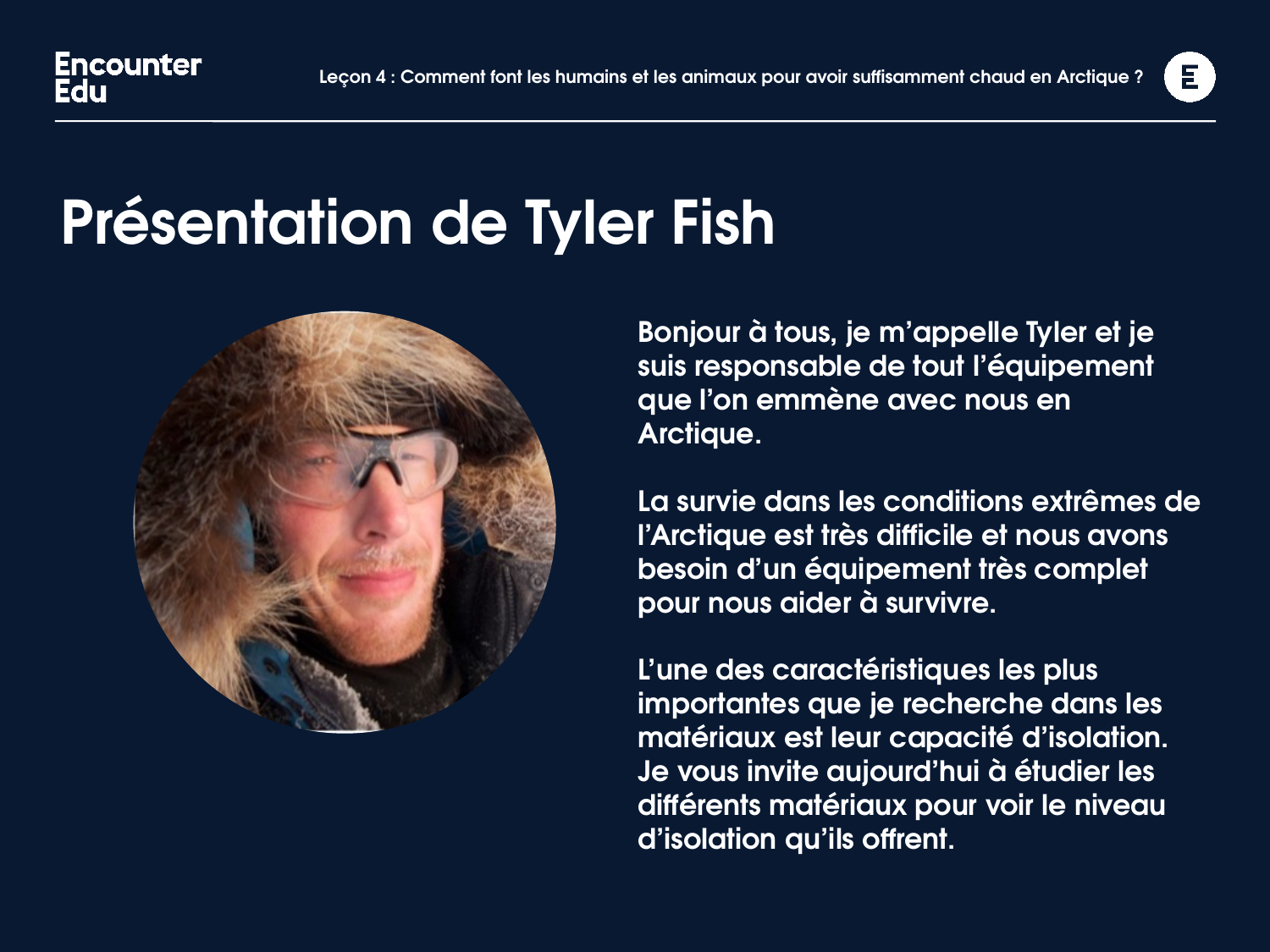

# Leçon 4 : Comment font les humains et les animaux pour avoir suffisamment chaud en Arctique ?
Présentation de Tyler Fish

Bonjour à tous, je m’appelle Tyler et je suis responsable de tout l’équipement que l’on emmène avec nous en Arctique.

La survie dans les conditions extrêmes de l’Arctique est très difficile et nous avons besoin d’un équipement très complet pour nous aider à survivre.
L’une des caractéristiques les plus importantes que je recherche dans les matériaux est leur capacité d’isolation. Je vous invite aujourd’hui à étudier les différents matériaux pour voir le niveau d’isolation qu’ils offrent.